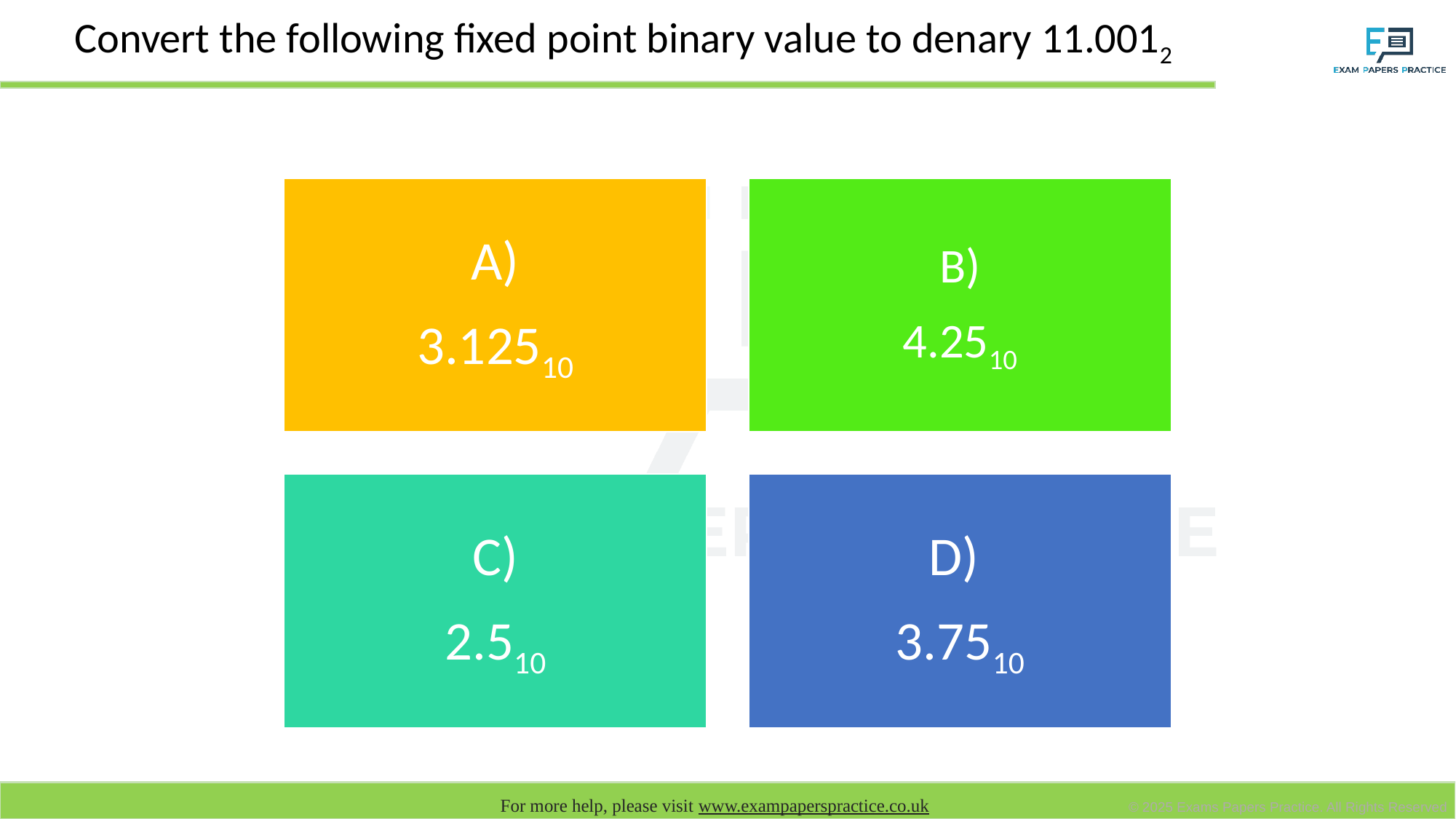

# Convert the following fixed point binary value to denary 11.0012
A)
3.12510
B)
4.2510
C)
2.510
D)
3.7510